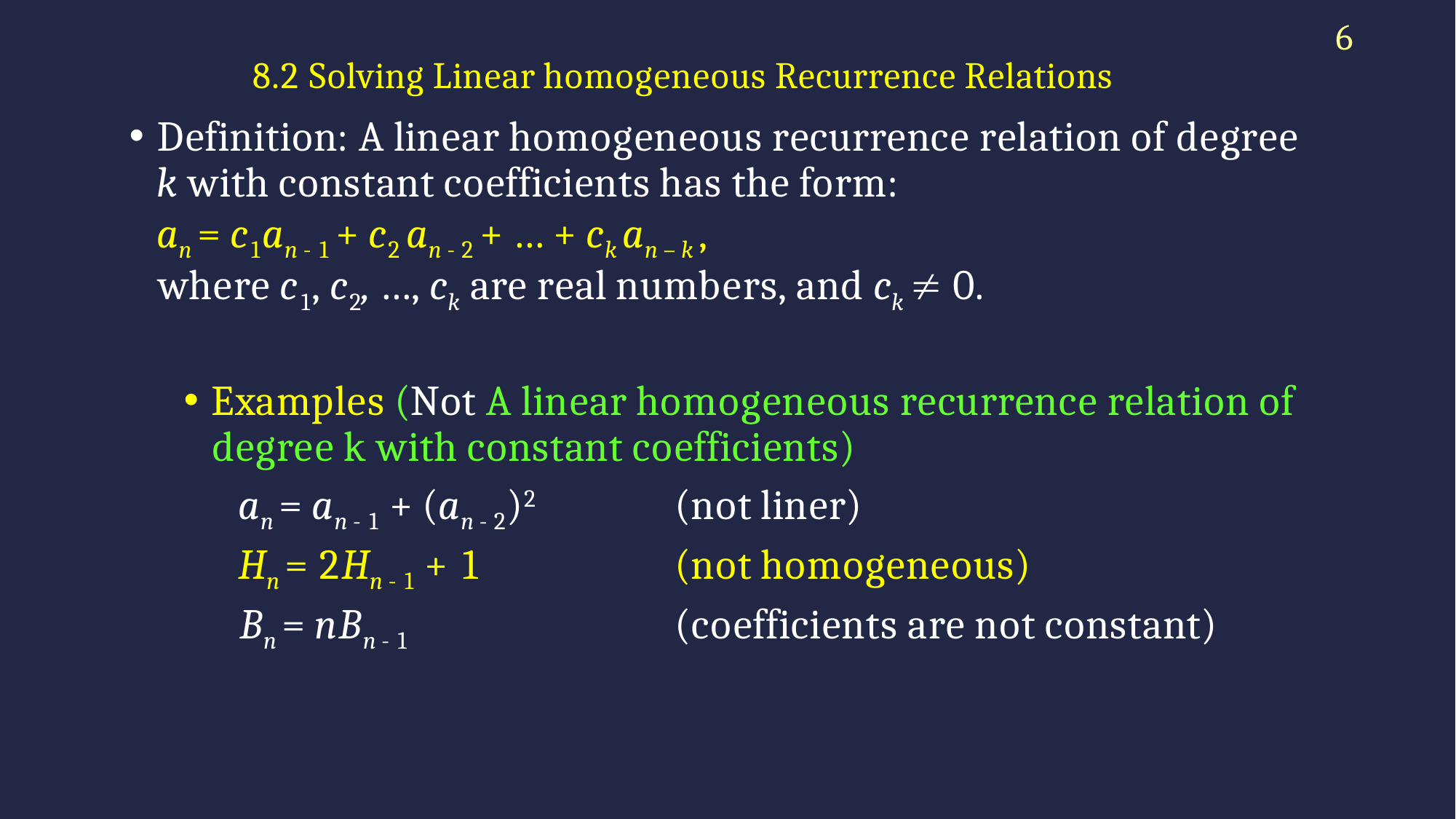

6
# 8.2 Solving Linear homogeneous Recurrence Relations
Definition: A linear homogeneous recurrence relation of degree k with constant coefficients has the form:
an = c1an - 1 + c2 an - 2 + … + ck an – k ,
where c1, c2, …, ck are real numbers, and ck ≠ 0.

Examples (Not A linear homogeneous recurrence relation of degree k with constant coefficients)
an = an - 1 + (an - 2)2		(not liner)
Hn = 2Hn - 1 + 1		(not homogeneous)
Bn = nBn - 1			(coefficients are not constant)